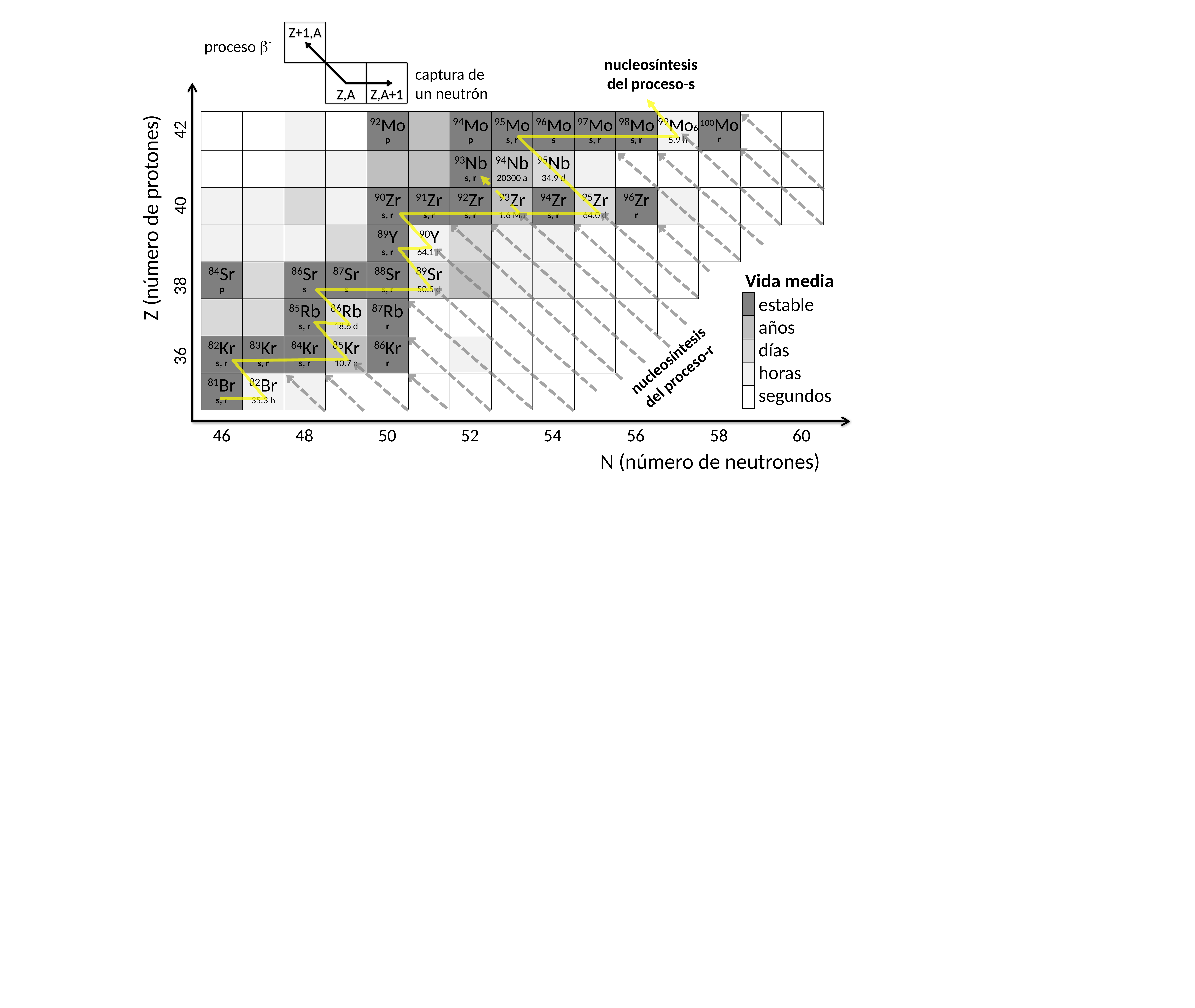

Z+1,A
Z,A+1
Z,A
proceso β-
captura de
un neutrón
nucleosíntesis
del proceso-s
42
40
38
36
Z (número de protones)
46
48
50
52
54
56
58
60
N (número de neutrones)

|  |  |  |  | 92Mo p |  | 94Mo p | 95Mo s, r | 96Mo s | 97Mo s, r | 98Mo s, r | 99Mo65.9 h | 100Mo r |  |  |
| --- | --- | --- | --- | --- | --- | --- | --- | --- | --- | --- | --- | --- | --- | --- |
|  |  |  |  |  |  | 93Nb s, r | 94Nb 20300 a | 95Nb 34.9 d |  |  |  |  |  |  |
|  |  |  |  | 90Zr s, r | 91Zr s, r | 92Zr s, r | 93Zr 1.6 Ma | 94Zr s, r | 95Zr 64.0 d | 96Zr r |  |  |  |  |
|  |  |  |  | 89Y s, r | 90Y 64.1 h |  |  |  |  |  |  |  |  |  |
| 84Sr p |  | 86Sr s | 87Sr s | 88Sr s, r | 89Sr 50.5 d |  |  |  |  |  |  |  |  |  |
|  |  | 85Rb s, r | 86Rb 18.6 d | 87Rb r |  |  |  |  |  |  |  |  |  |  |
| 82Kr s, r | 83Kr s, r | 84Kr s, r | 85Kr 10.7 a | 86Kr r |  |  |  |  |  |  |  |  |  |  |
| 81Br s, r | 82Br 35.3 h |  |  |  |  |  |  |  |  |  |  |  |  |  |
Vida media
estable
años
días
horas
segundos
|  |
| --- |
|  |
|  |
|  |
|  |
nucleosíntesis
del proceso-r